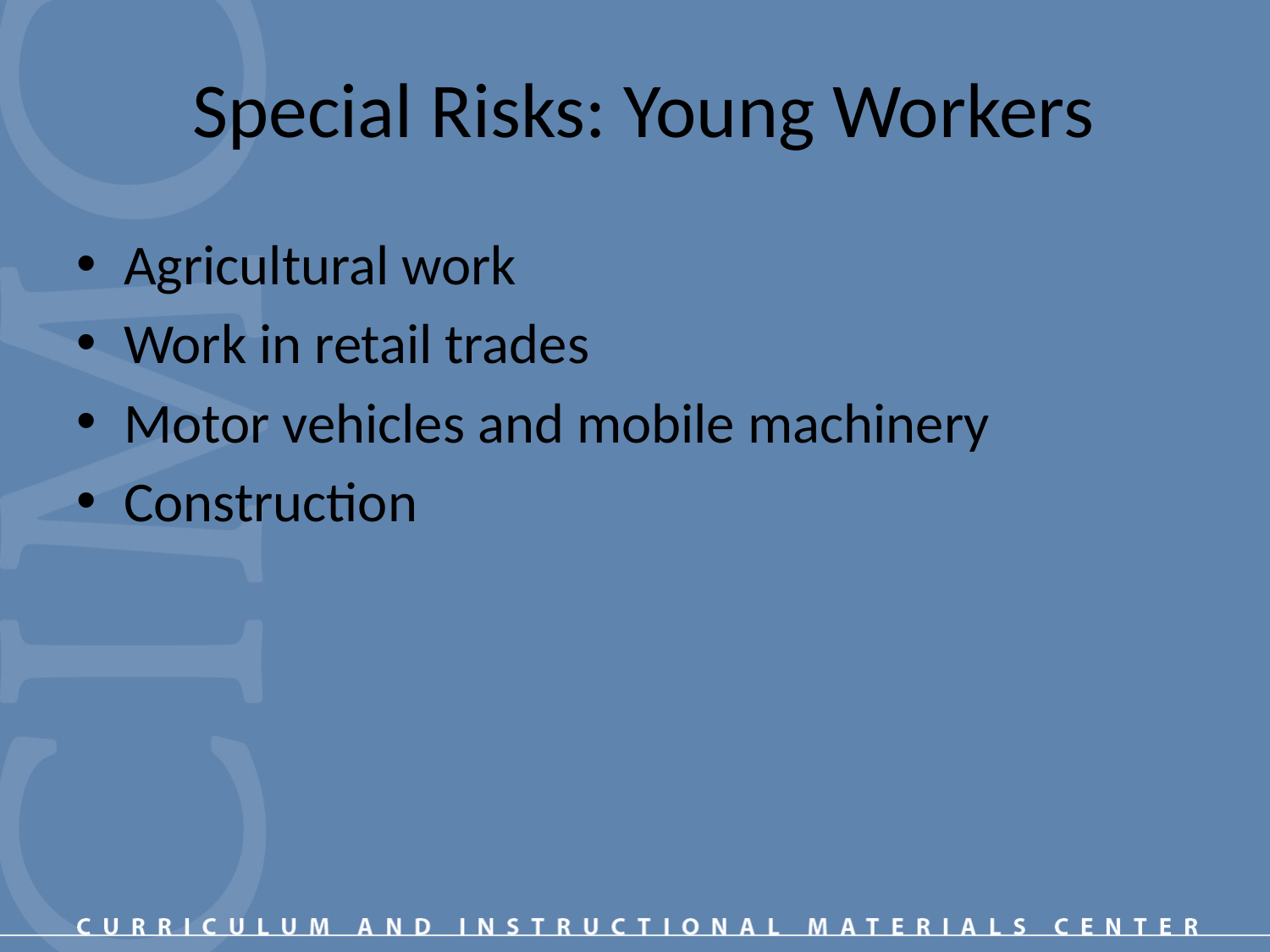

# Special Risks: Young Workers
Agricultural work
Work in retail trades
Motor vehicles and mobile machinery
Construction